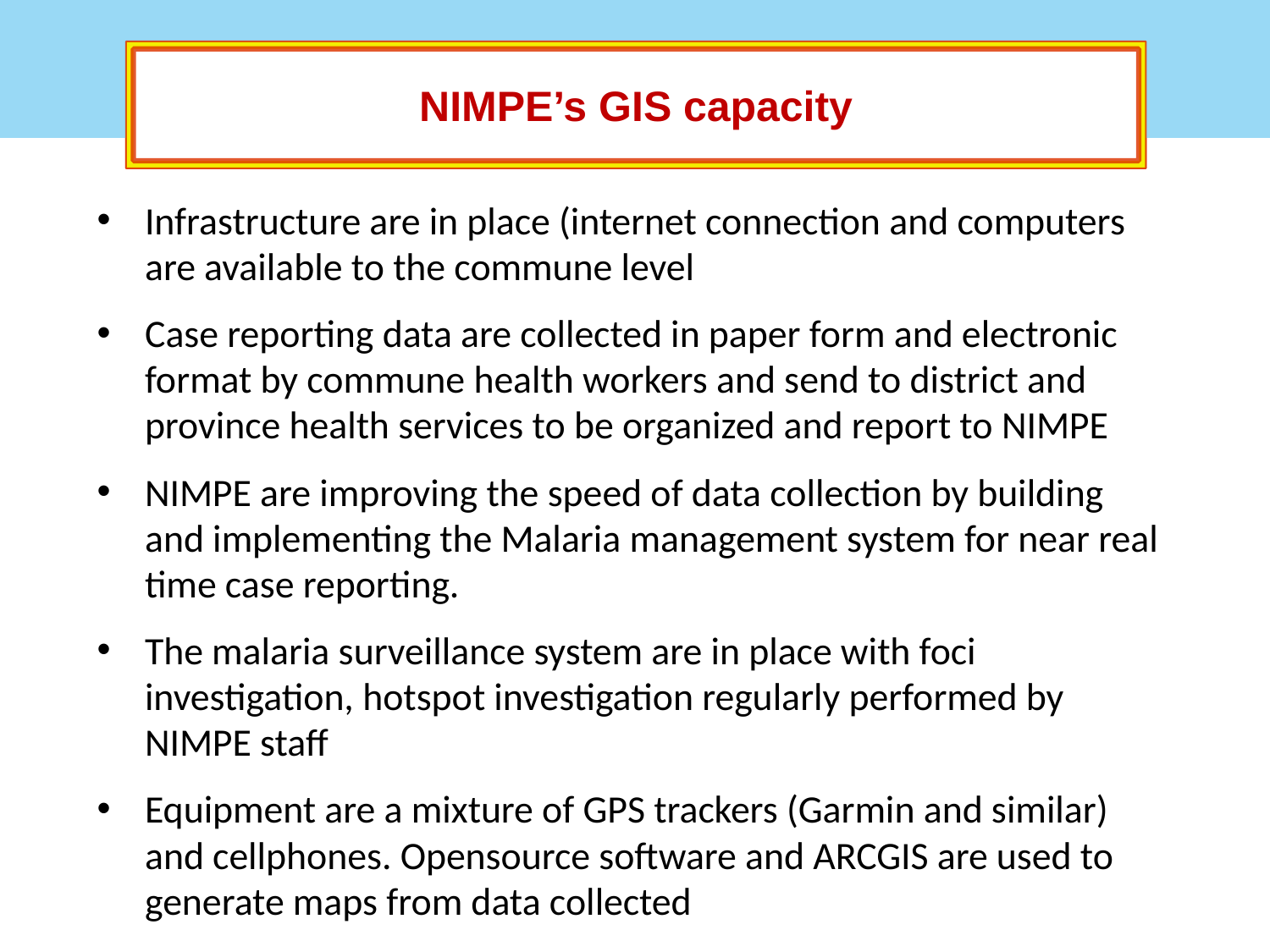

NIMPE Overview
NIMPE Overview

NIMPE’s GIS capacity
Infrastructure are in place (internet connection and computers are available to the commune level
Case reporting data are collected in paper form and electronic format by commune health workers and send to district and province health services to be organized and report to NIMPE
NIMPE are improving the speed of data collection by building and implementing the Malaria management system for near real time case reporting.
The malaria surveillance system are in place with foci investigation, hotspot investigation regularly performed by NIMPE staff
Equipment are a mixture of GPS trackers (Garmin and similar) and cellphones. Opensource software and ARCGIS are used to generate maps from data collected